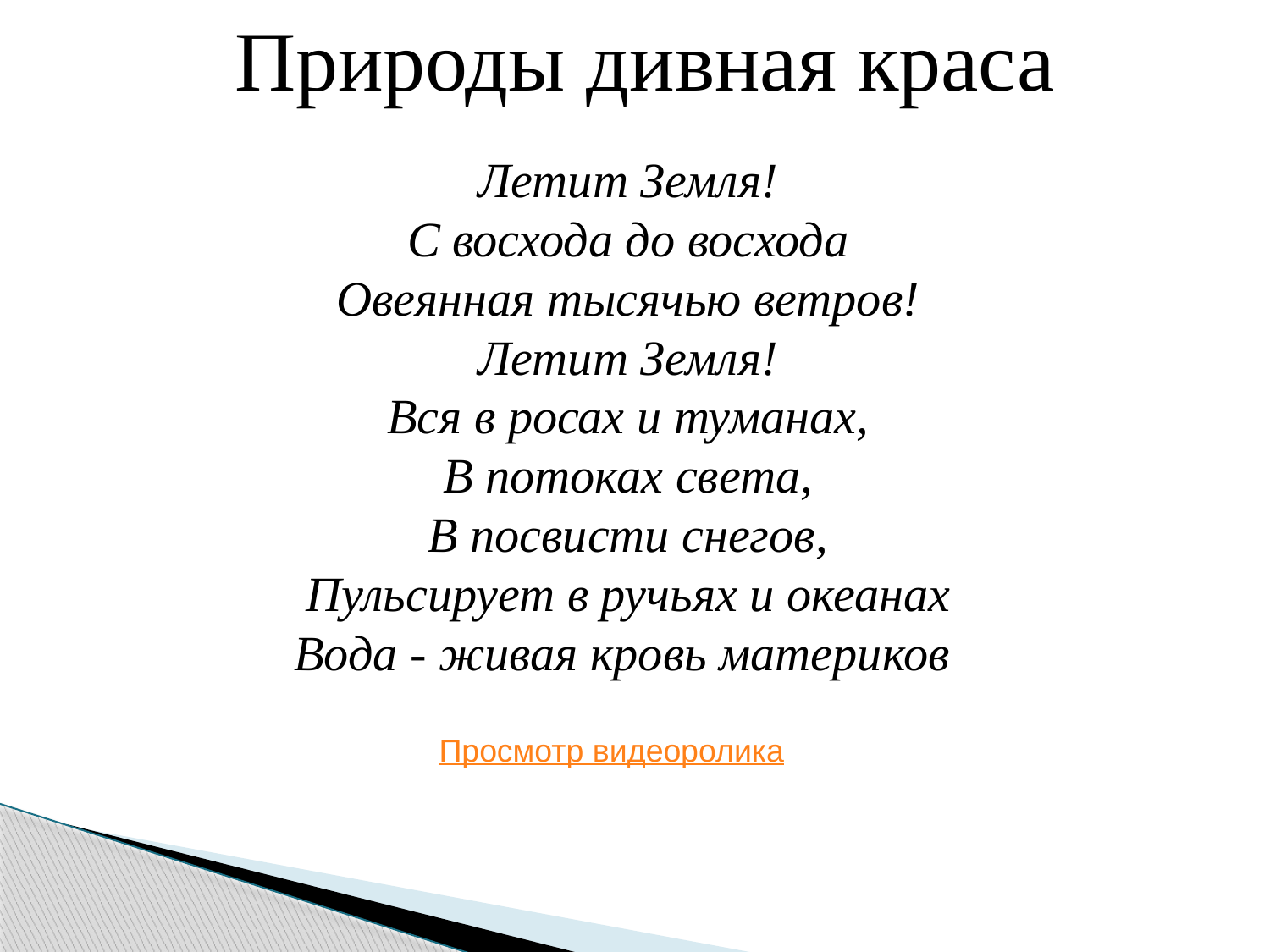

Природы дивная краса
Летит Земля!
С восхода до восхода
Овеянная тысячью ветров!
Летит Земля!
Вся в росах и туманах,
В потоках света,
В посвисти снегов,
Пульсирует в ручьях и океанах
Вода - живая кровь материков.
Просмотр видеоролика